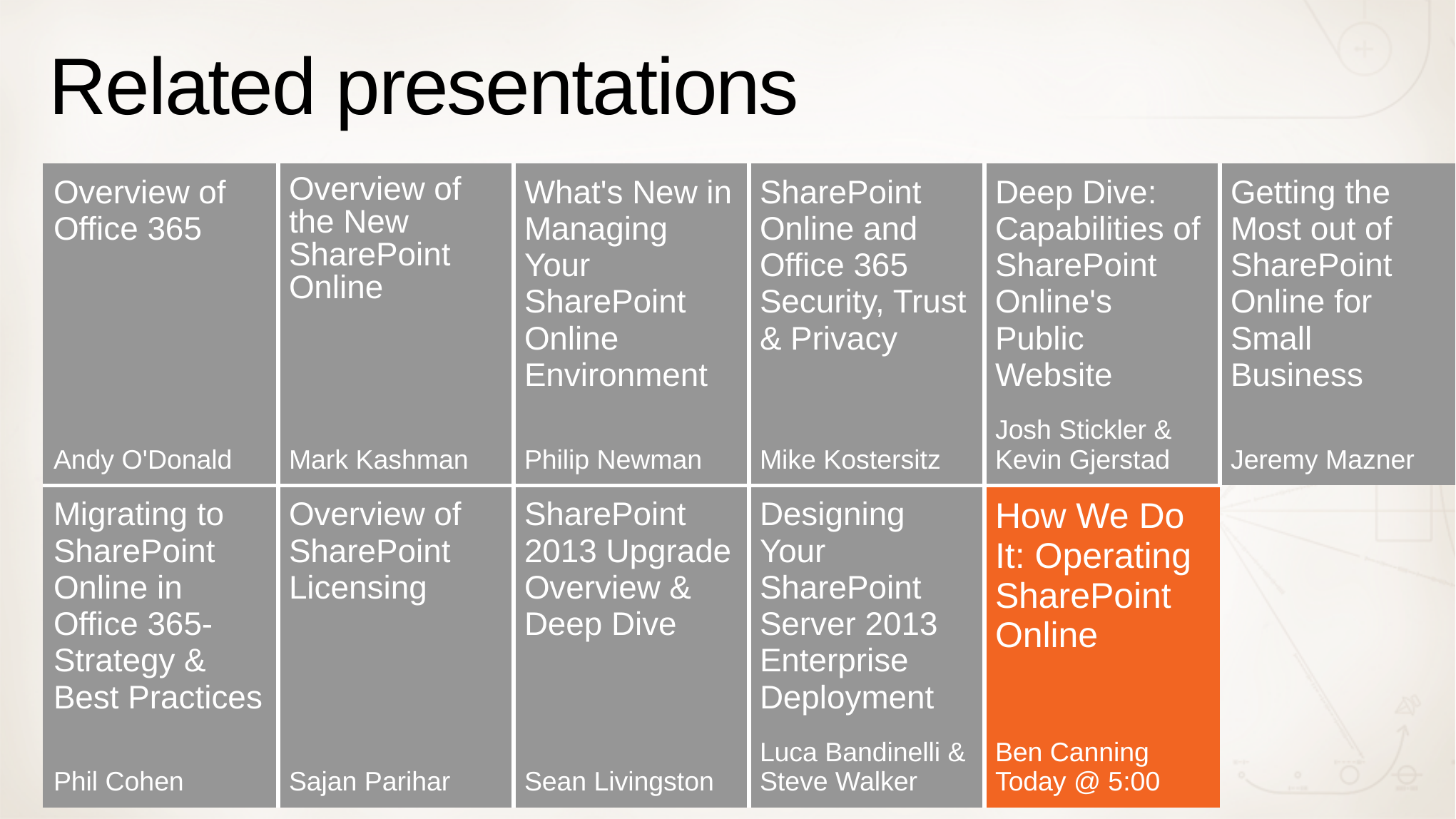

# Related presentations
| Overview of Office 365 | Overview of the New SharePoint Online | What's New in Managing Your SharePoint Online Environment | SharePoint Online and Office 365 Security, Trust & Privacy | Deep Dive: Capabilities of SharePoint Online's Public Website | Getting the Most out of SharePoint Online for Small Business |
| --- | --- | --- | --- | --- | --- |
| Andy O'Donald | Mark Kashman | Philip Newman | Mike Kostersitz | Josh Stickler & Kevin Gjerstad | Jeremy Mazner |
| Migrating to SharePoint Online in Office 365-Strategy & Best Practices | Overview of SharePoint Licensing | SharePoint 2013 Upgrade Overview & Deep Dive | Designing Your SharePoint Server 2013 Enterprise Deployment | How We Do It: Operating SharePoint Online |  |
| Phil Cohen | Sajan Parihar | Sean Livingston | Luca Bandinelli & Steve Walker | Ben Canning Today @ 5:00 |  |